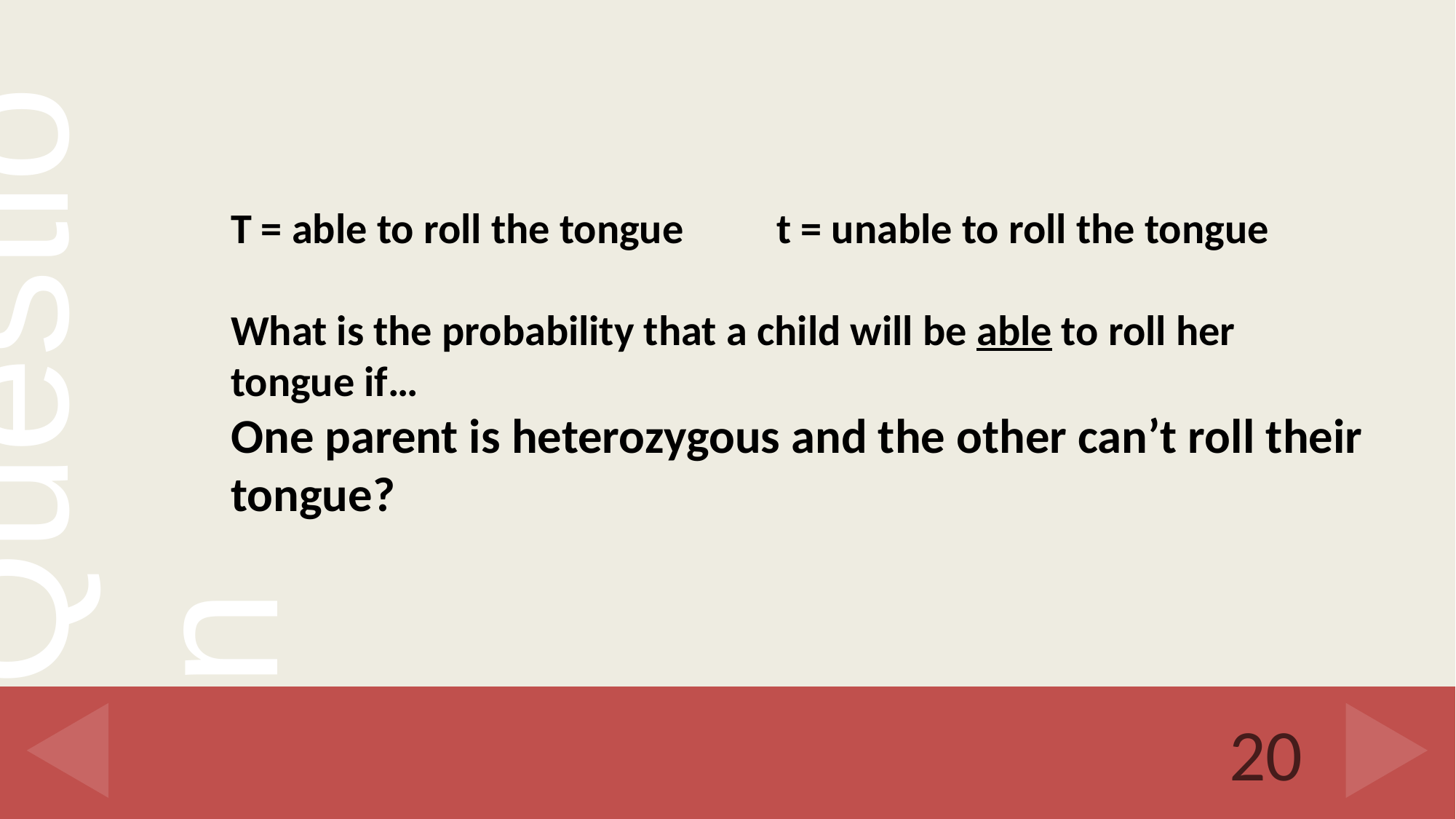

T = able to roll the tongue	t = unable to roll the tongue

What is the probability that a child will be able to roll her tongue if…
One parent is heterozygous and the other can’t roll their tongue?
#
20